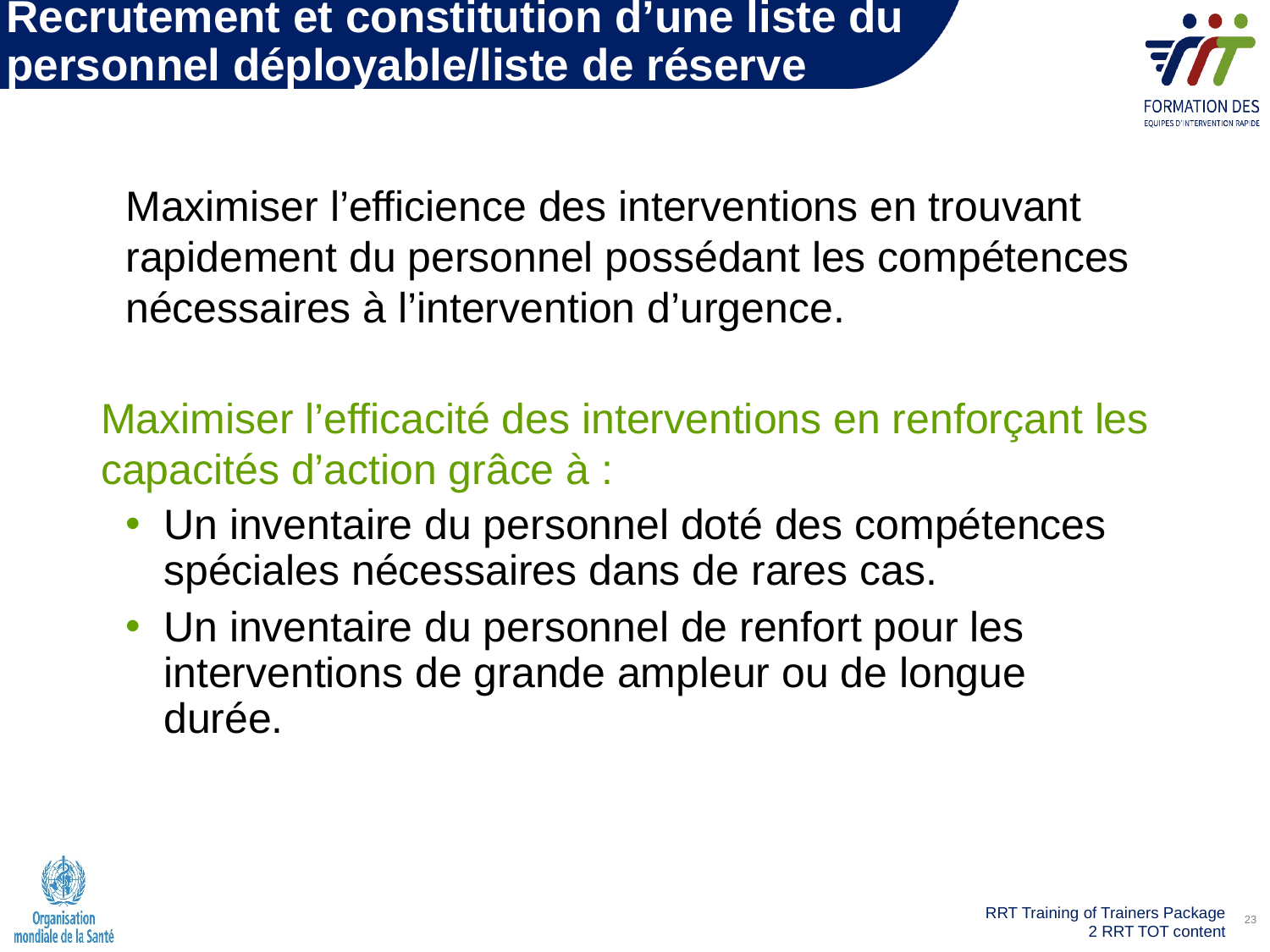

Recrutement et constitution d’une liste du personnel déployable/liste de réserve
Maximiser l’efficience des interventions en trouvant rapidement du personnel possédant les compétences nécessaires à l’intervention d’urgence​.

Maximiser l’efficacité des interventions en renforçant les capacités d’action grâce à :
Un inventaire du personnel doté des compétences spéciales nécessaires dans de rares cas.
Un inventaire du personnel de renfort pour les interventions de grande ampleur ou de longue durée.